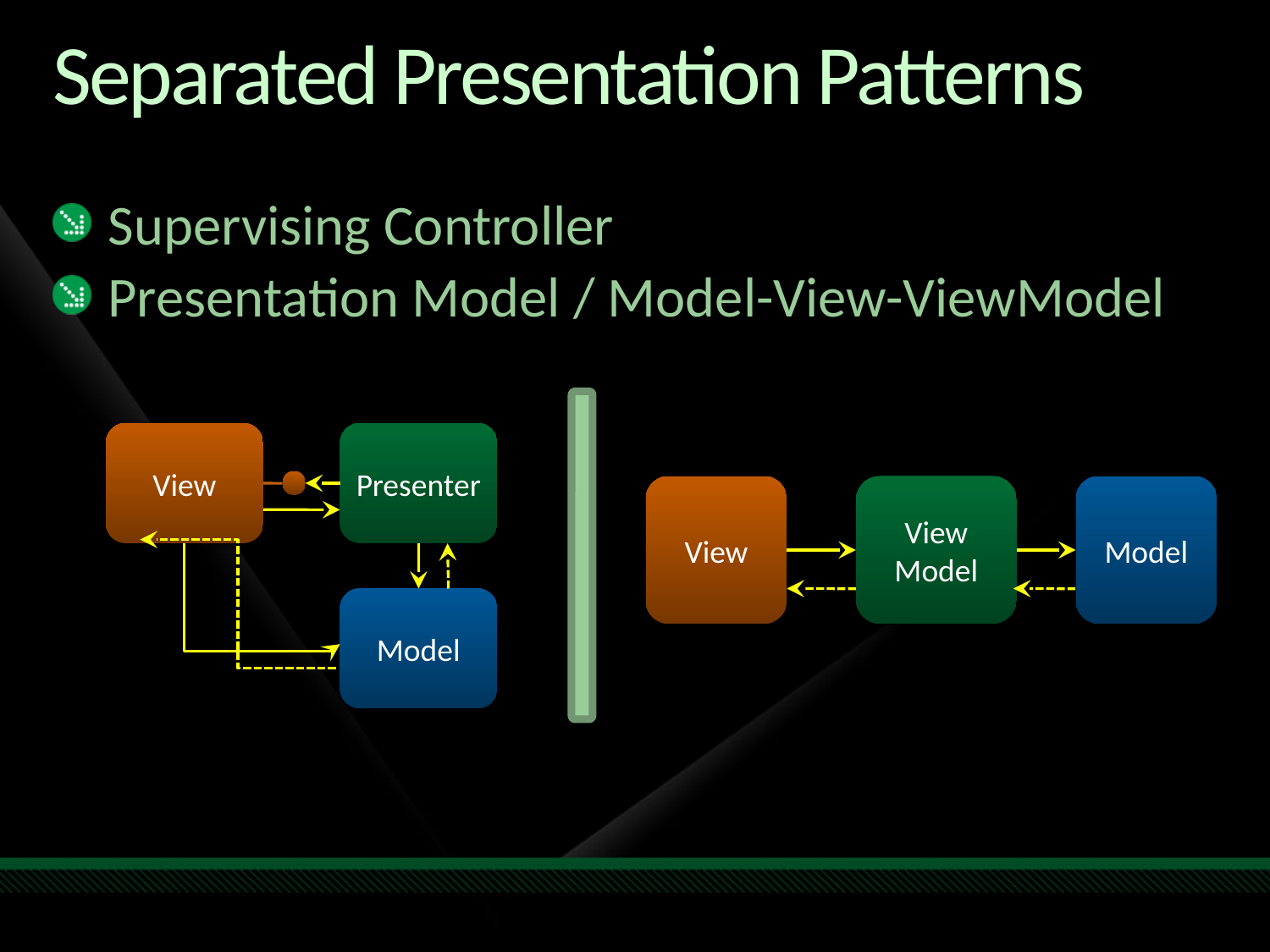

# Separated Presentation Patterns
Supervising Controller
Presentation Model / Model-View-ViewModel

View

Presenter
Model
View
View
Model
Model